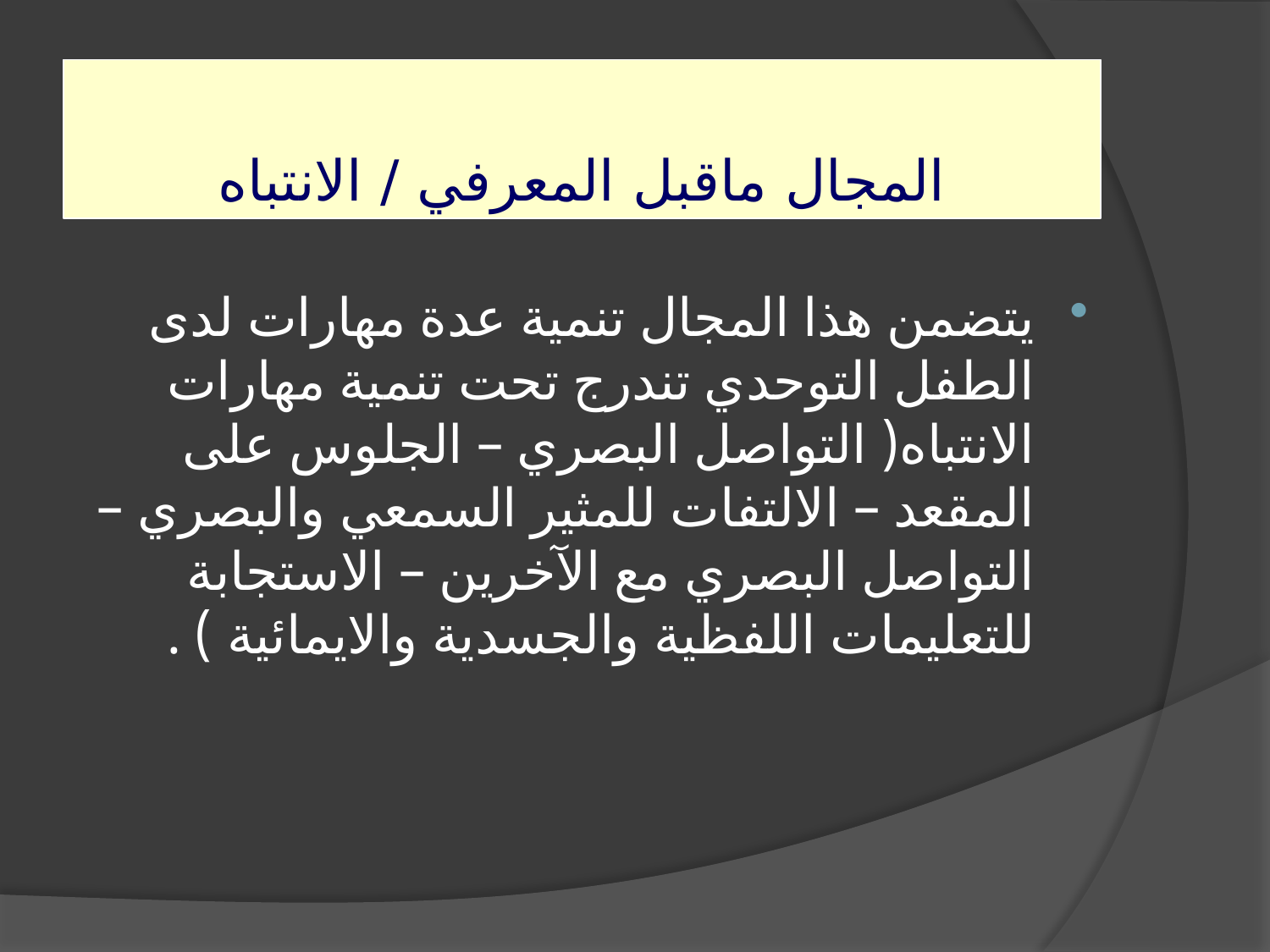

# المجال ماقبل المعرفي / الانتباه
يتضمن هذا المجال تنمية عدة مهارات لدى الطفل التوحدي تندرج تحت تنمية مهارات الانتباه( التواصل البصري – الجلوس على المقعد – الالتفات للمثير السمعي والبصري – التواصل البصري مع الآخرين – الاستجابة للتعليمات اللفظية والجسدية والايمائية ) .